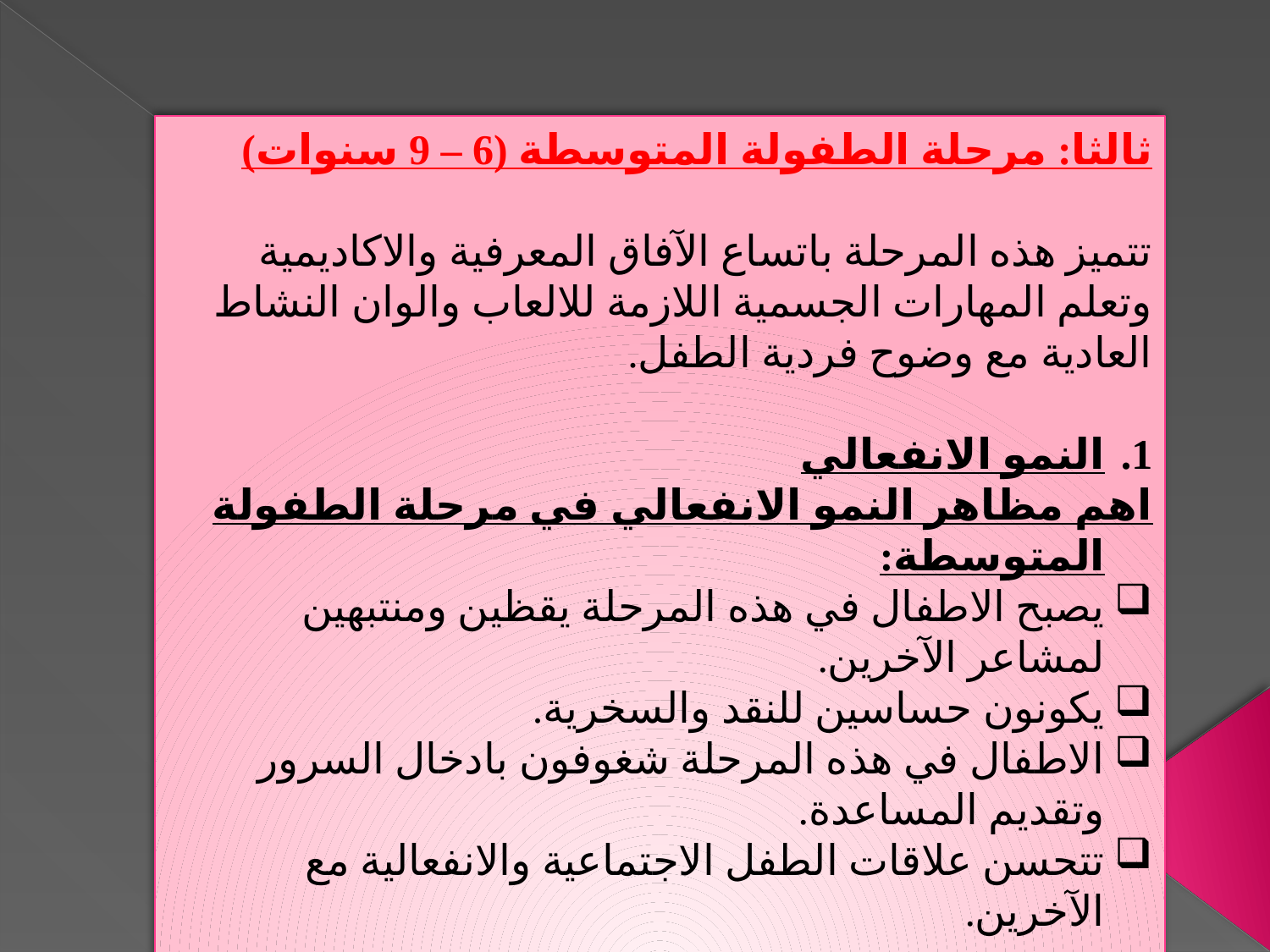

ثالثا: مرحلة الطفولة المتوسطة (6 – 9 سنوات)

تتميز هذه المرحلة باتساع الآفاق المعرفية والاكاديمية وتعلم المهارات الجسمية اللازمة للالعاب والوان النشاط العادية مع وضوح فردية الطفل.

النمو الانفعالي
اهم مظاهر النمو الانفعالي في مرحلة الطفولة المتوسطة:
يصبح الاطفال في هذه المرحلة يقظين ومنتبهين لمشاعر الآخرين.
يكونون حساسين للنقد والسخرية.
الاطفال في هذه المرحلة شغوفون بادخال السرور وتقديم المساعدة.
تتحسن علاقات الطفل الاجتماعية والانفعالية مع الآخرين.